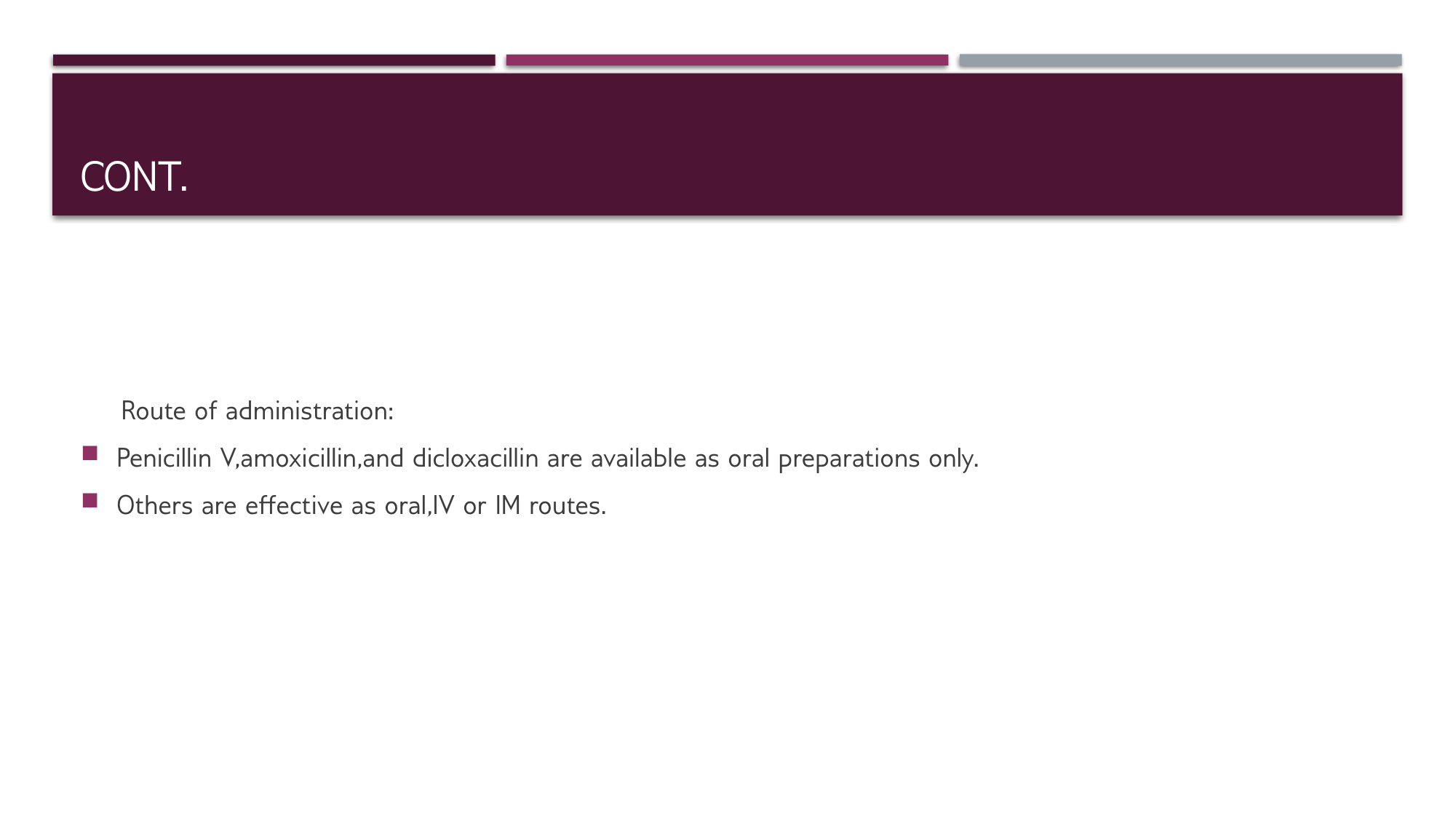

# Cont.
     Route of administration:
Penicillin V,amoxicillin,and dicloxacillin are available as oral preparations only.
Others are effective as oral,IV or IM routes.